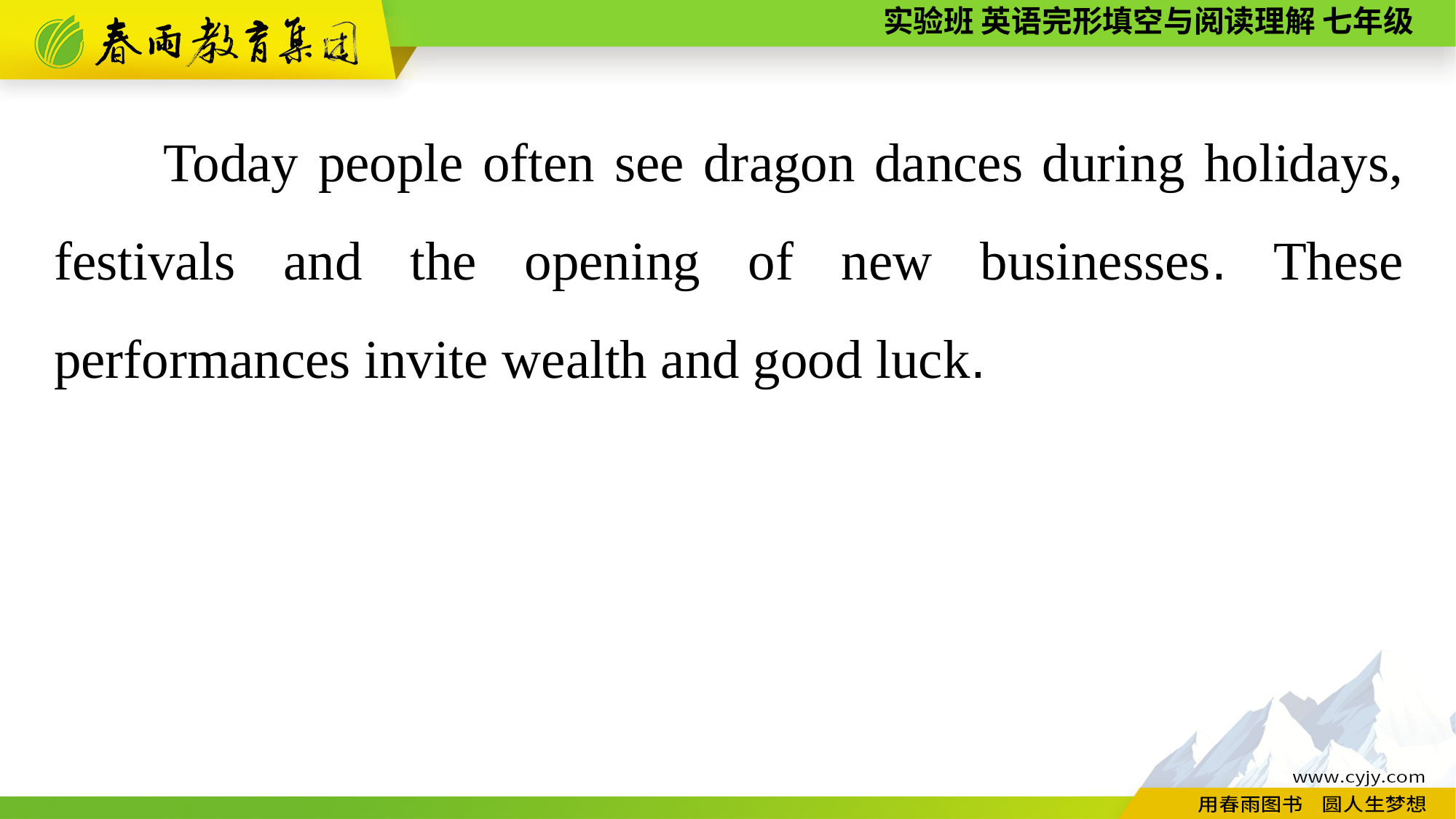

Today people often see dragon dances during holidays, festivals and the opening of new businesses. These performances invite wealth and good luck.